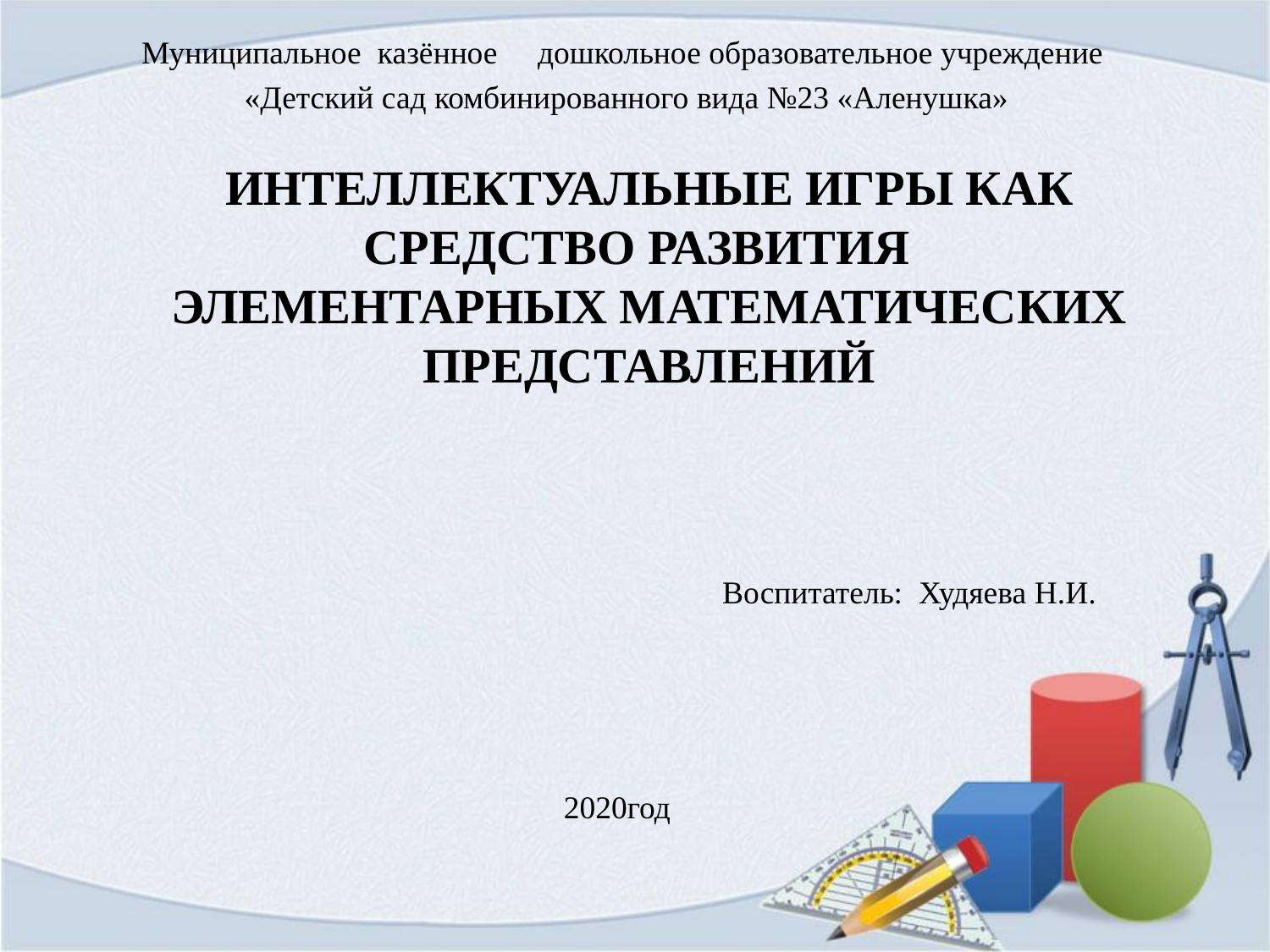

Муниципальное  казённое     дошкольное образовательное учреждение
 «Детский сад комбинированного вида №23 «Аленушка»

# ИНТЕЛЛЕКТУАЛЬНЫЕ ИГРЫ КАК СРЕДСТВО РАЗВИТИЯ ЭЛЕМЕНТАРНЫХ МАТЕМАТИЧЕСКИХ ПРЕДСТАВЛЕНИЙ
Воспитатель:  Худяева Н.И.

2020год